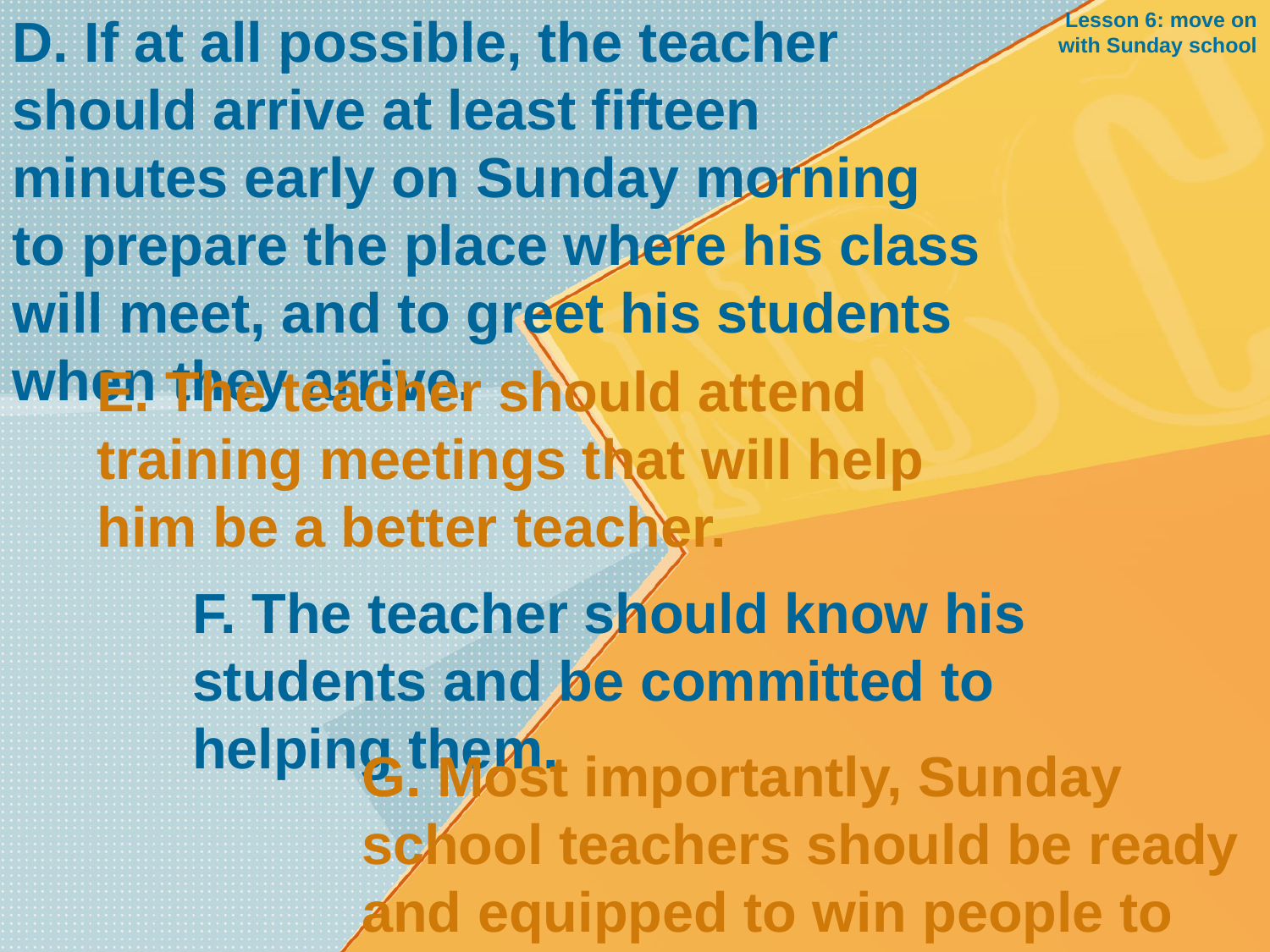

D. If at all possible, the teacher should arrive at least fifteen minutes early on Sunday morning to prepare the place where his class will meet, and to greet his students when they arrive.
Lesson 6: move on with Sunday school
E. The teacher should attend training meetings that will help him be a better teacher.
F. The teacher should know his students and be committed to helping them.
G. Most importantly, Sunday school teachers should be ready and equipped to win people to Christ.